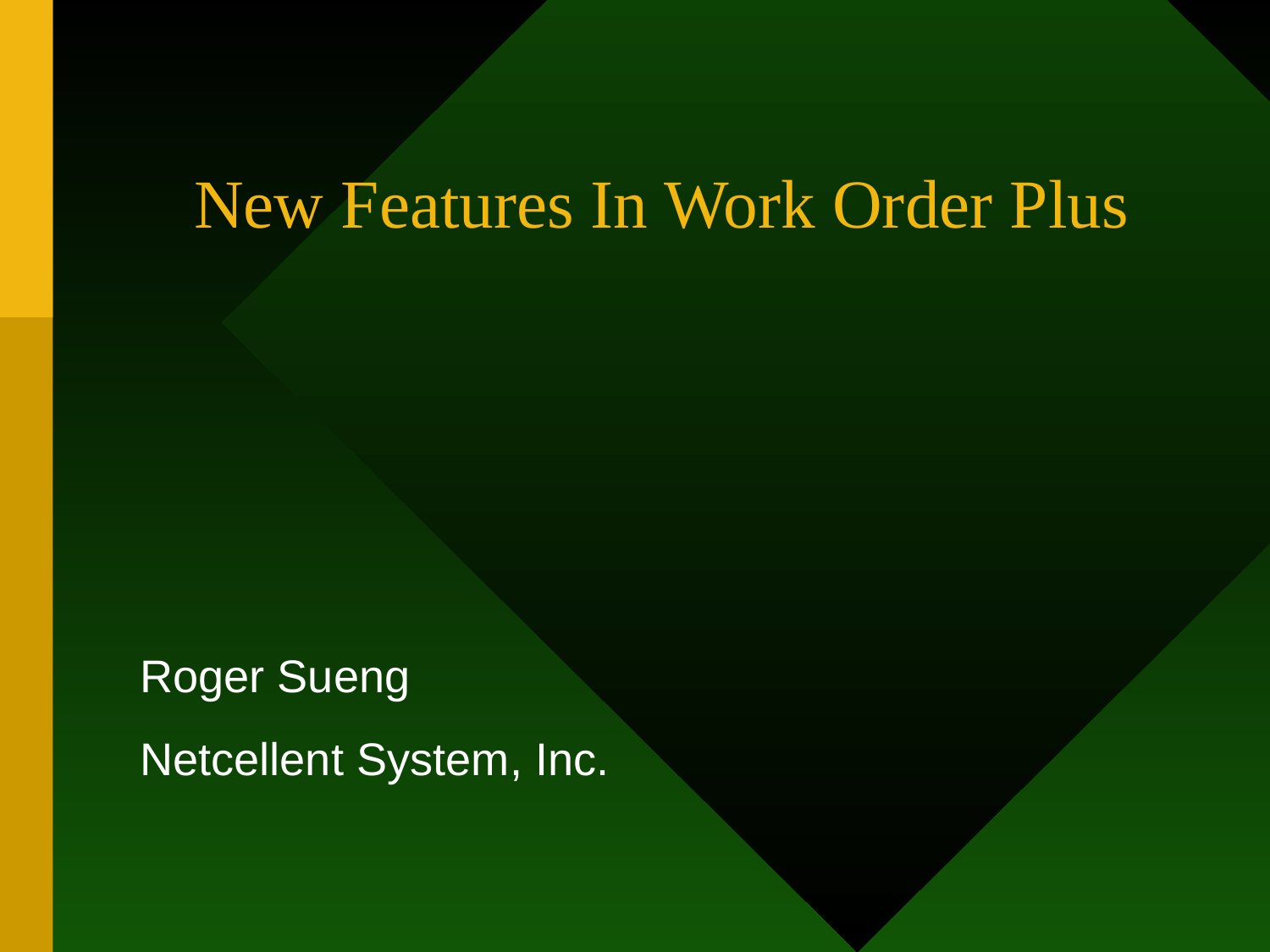

# New Features In Work Order Plus
|  |
| --- |

Roger Sueng
Netcellent System, Inc.